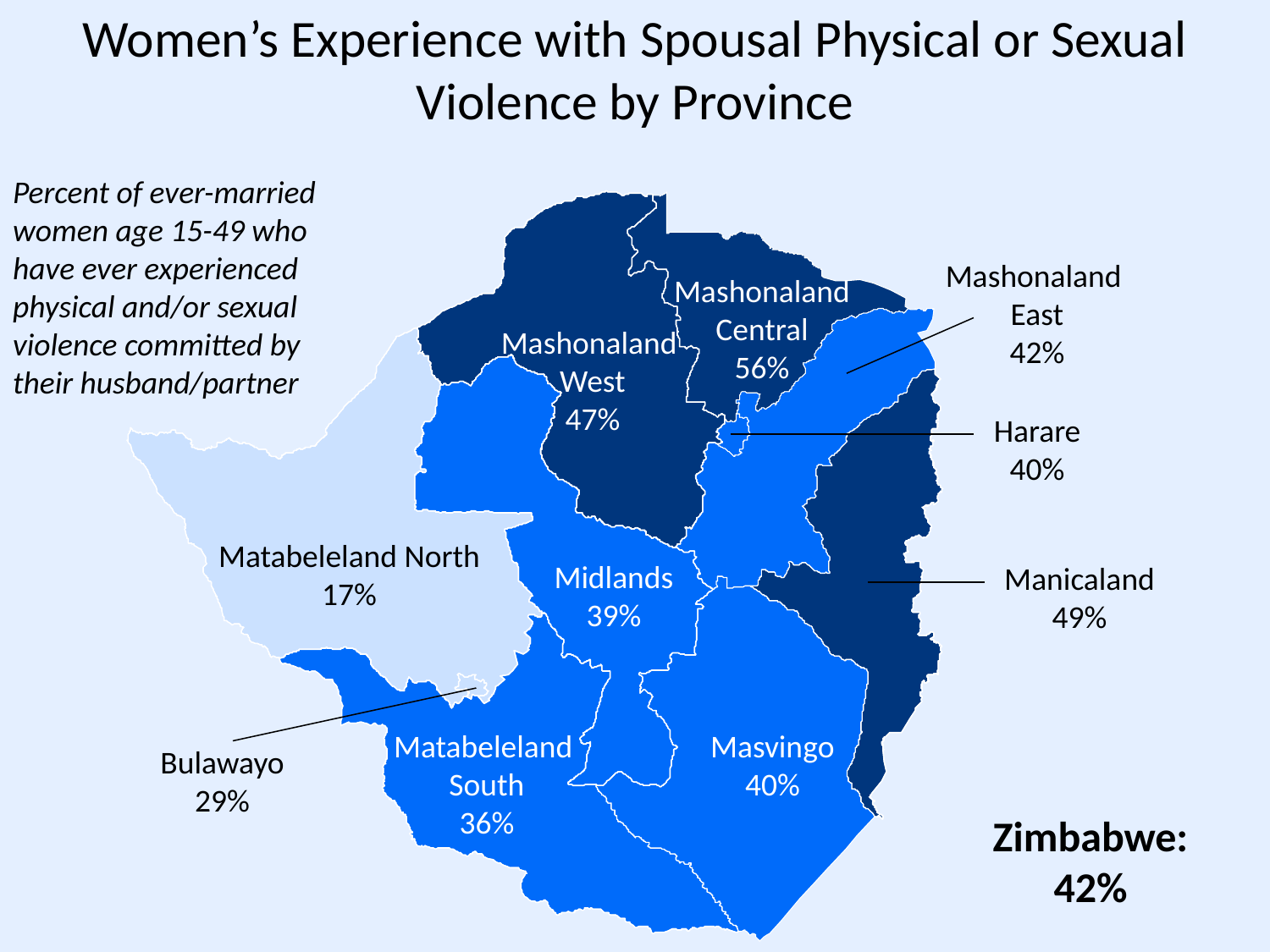

# Women’s Experience with Spousal Physical or Sexual Violence by Province
Percent of ever-married women age 15-49 who have ever experienced physical and/or sexual violence committed by their husband/partner

Mashonaland
East
42%
Mashonaland Central
56%

Mashonaland
West
47%

Harare
40%

Matabeleland North
17%
Midlands
39%
Manicaland
49%

Matabeleland
South
36%
Masvingo
40%
Bulawayo
29%
Zimbabwe:
42%